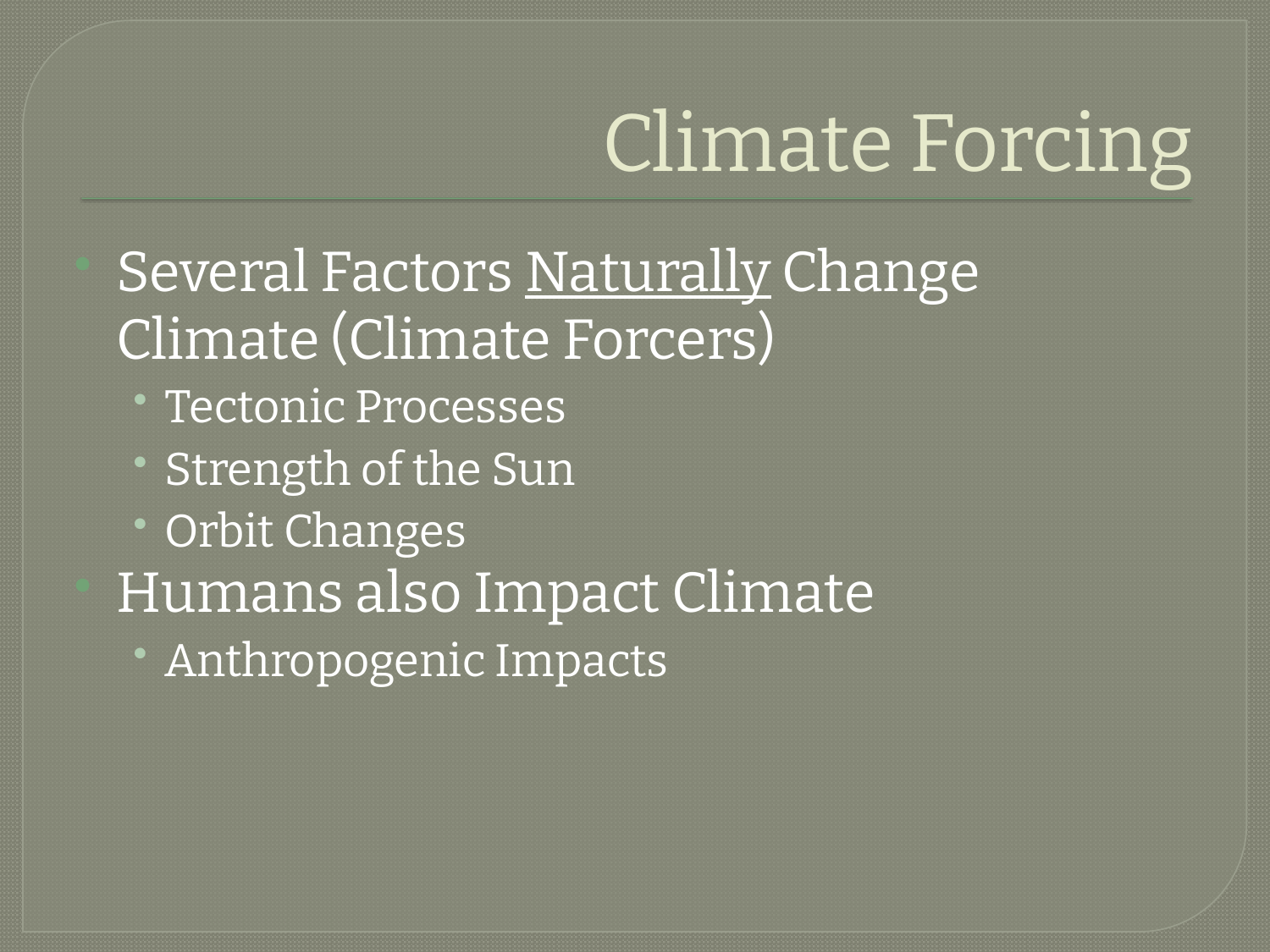

# Climate Forcing
Several Factors Naturally Change Climate (Climate Forcers)
Tectonic Processes
Strength of the Sun
Orbit Changes
Humans also Impact Climate
Anthropogenic Impacts